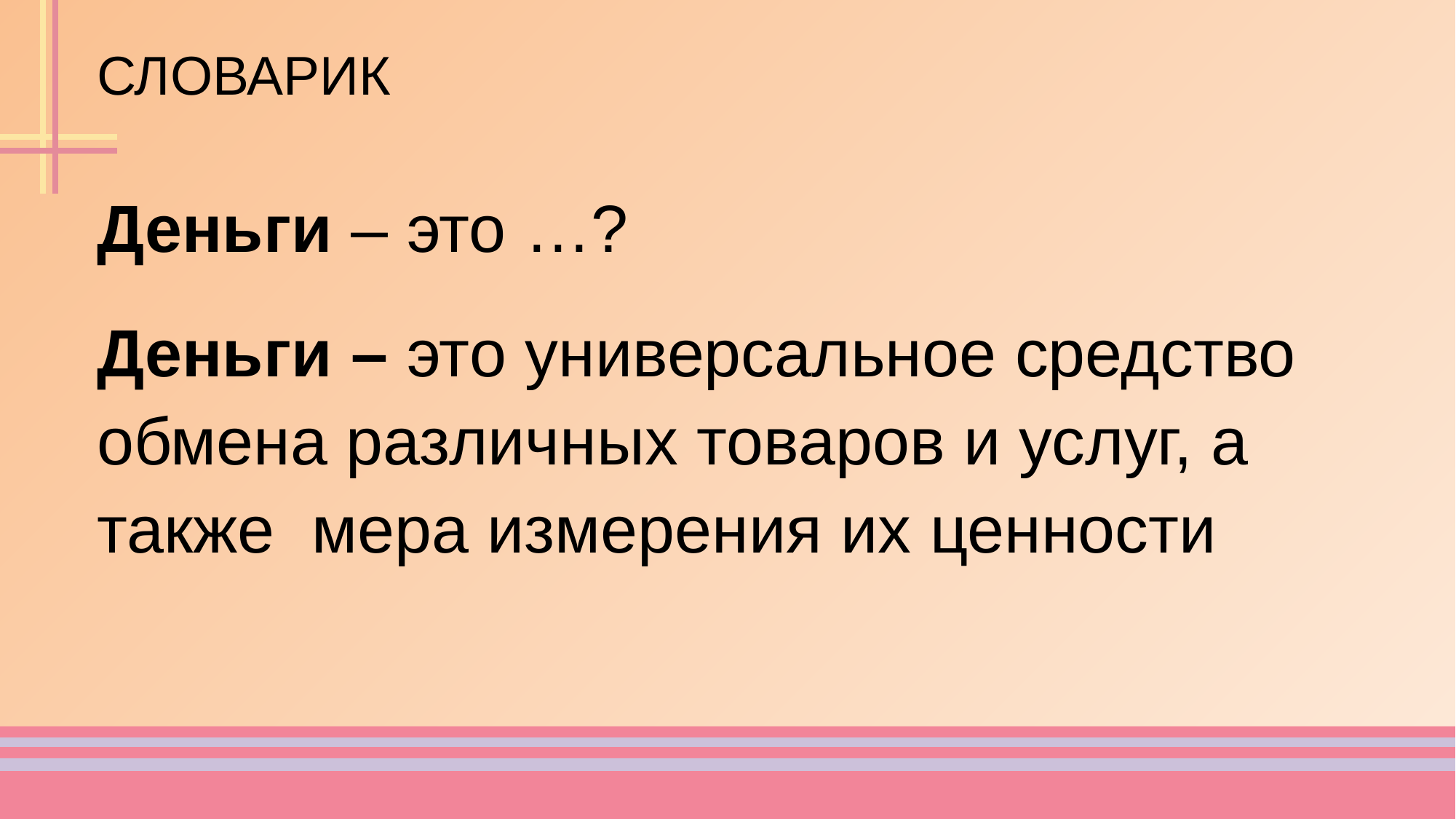

# СЛОВАРИК
Деньги – это …?
Деньги – это универсальное средство обмена различных товаров и услуг, а также  мера измерения их ценности
17